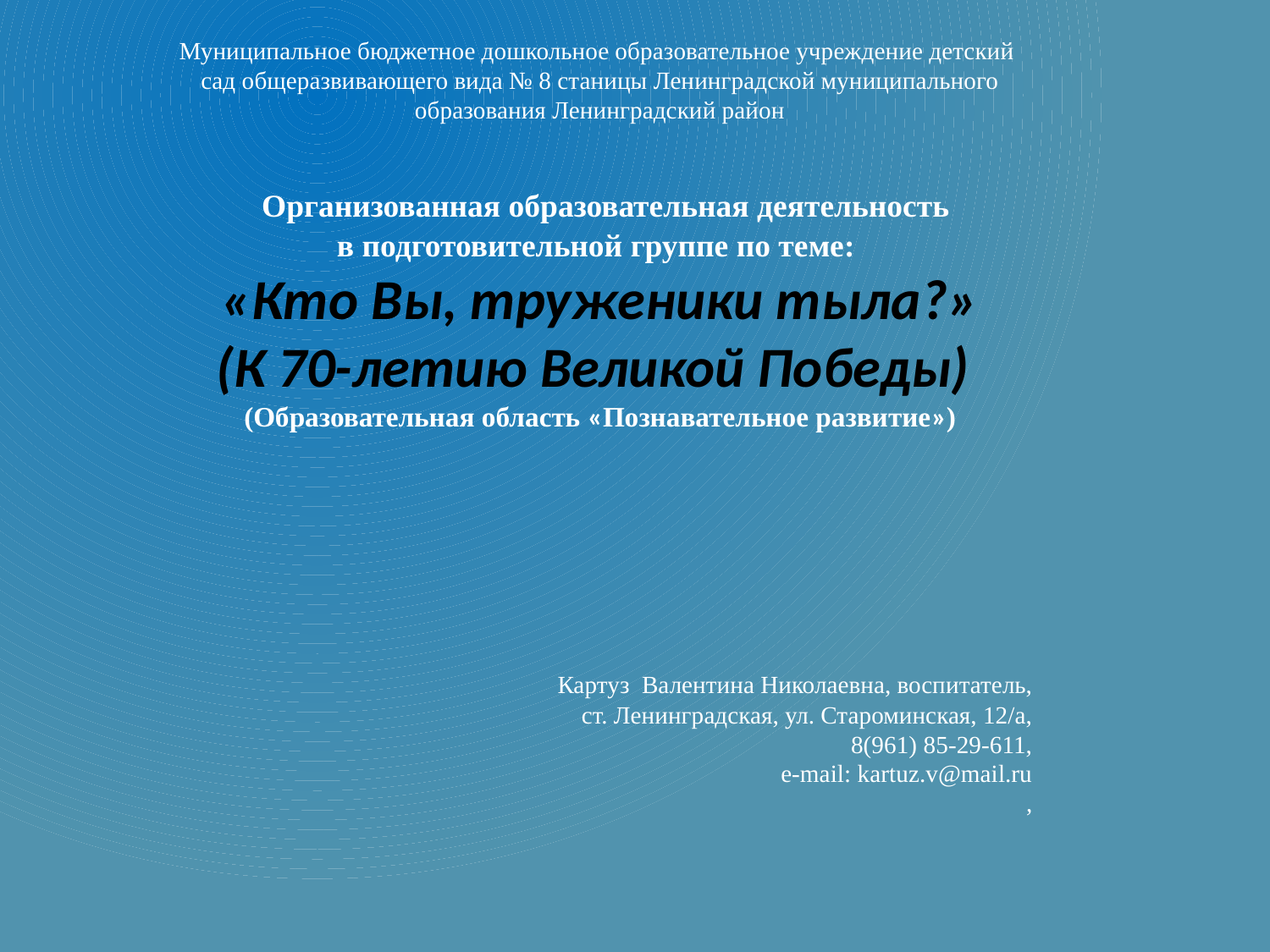

Муниципальное бюджетное дошкольное образовательное учреждение детский  сад общеразвивающего вида № 8 станицы Ленинградской муниципального образования Ленинградский район

  Организованная образовательная деятельность
в подготовительной группе по теме:
«Кто Вы, труженики тыла?»
(К 70-летию Великой Победы)
(Образовательная область «Познавательное развитие»)

  Картуз  Валентина Николаевна, воспитатель,
ст. Ленинградская, ул. Староминская, 12/а,
8(961) 85-29-611,
e-mail: kartuz.v@mail.ru
,